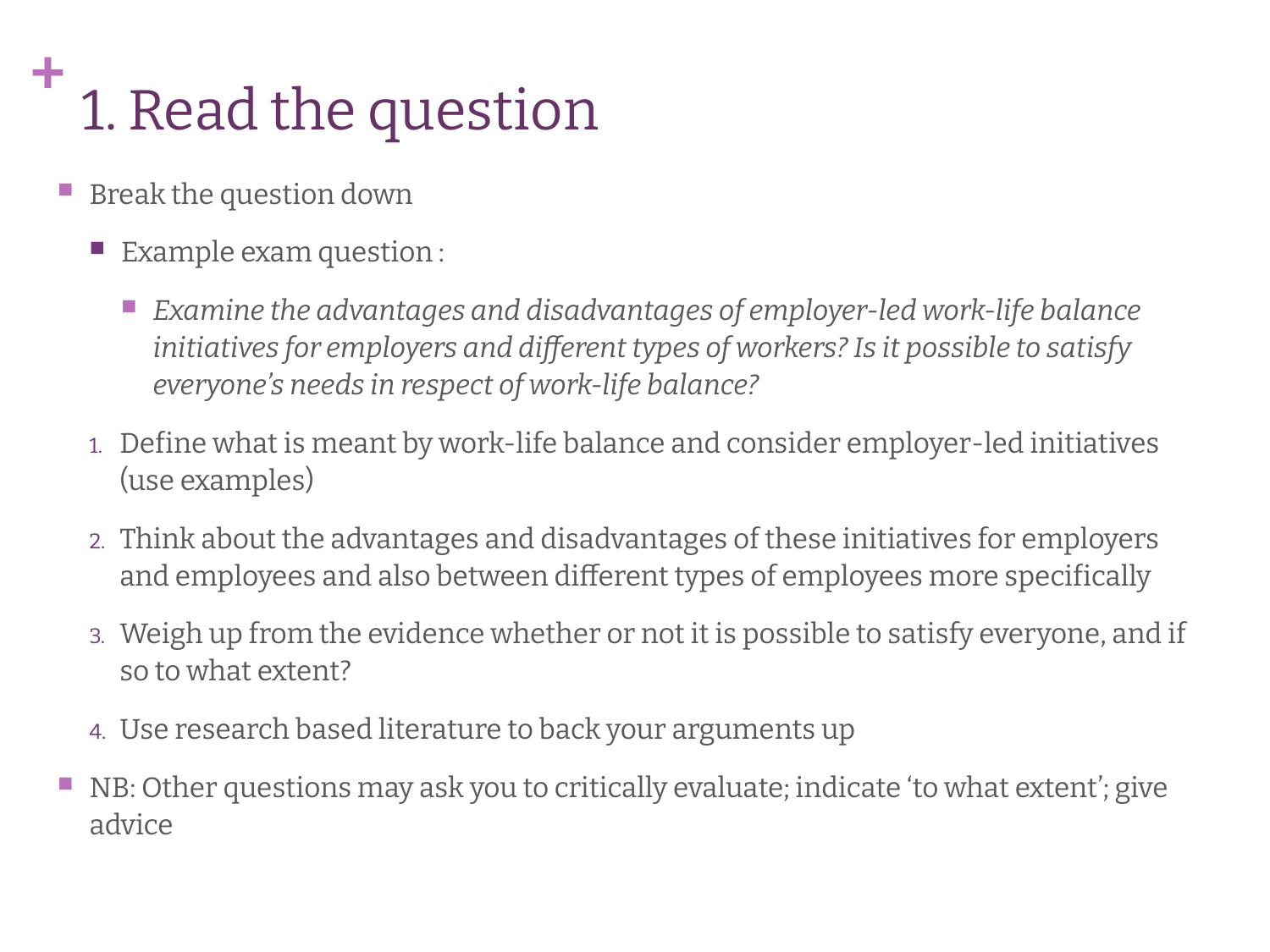

# 1. Read the question
Break the question down
Example exam question :
Examine the advantages and disadvantages of employer-led work-life balance initiatives for employers and different types of workers? Is it possible to satisfy everyone’s needs in respect of work-life balance?
Define what is meant by work-life balance and consider employer-led initiatives (use examples)
Think about the advantages and disadvantages of these initiatives for employers and employees and also between different types of employees more specifically
Weigh up from the evidence whether or not it is possible to satisfy everyone, and if so to what extent?
Use research based literature to back your arguments up
NB: Other questions may ask you to critically evaluate; indicate ‘to what extent’; give advice